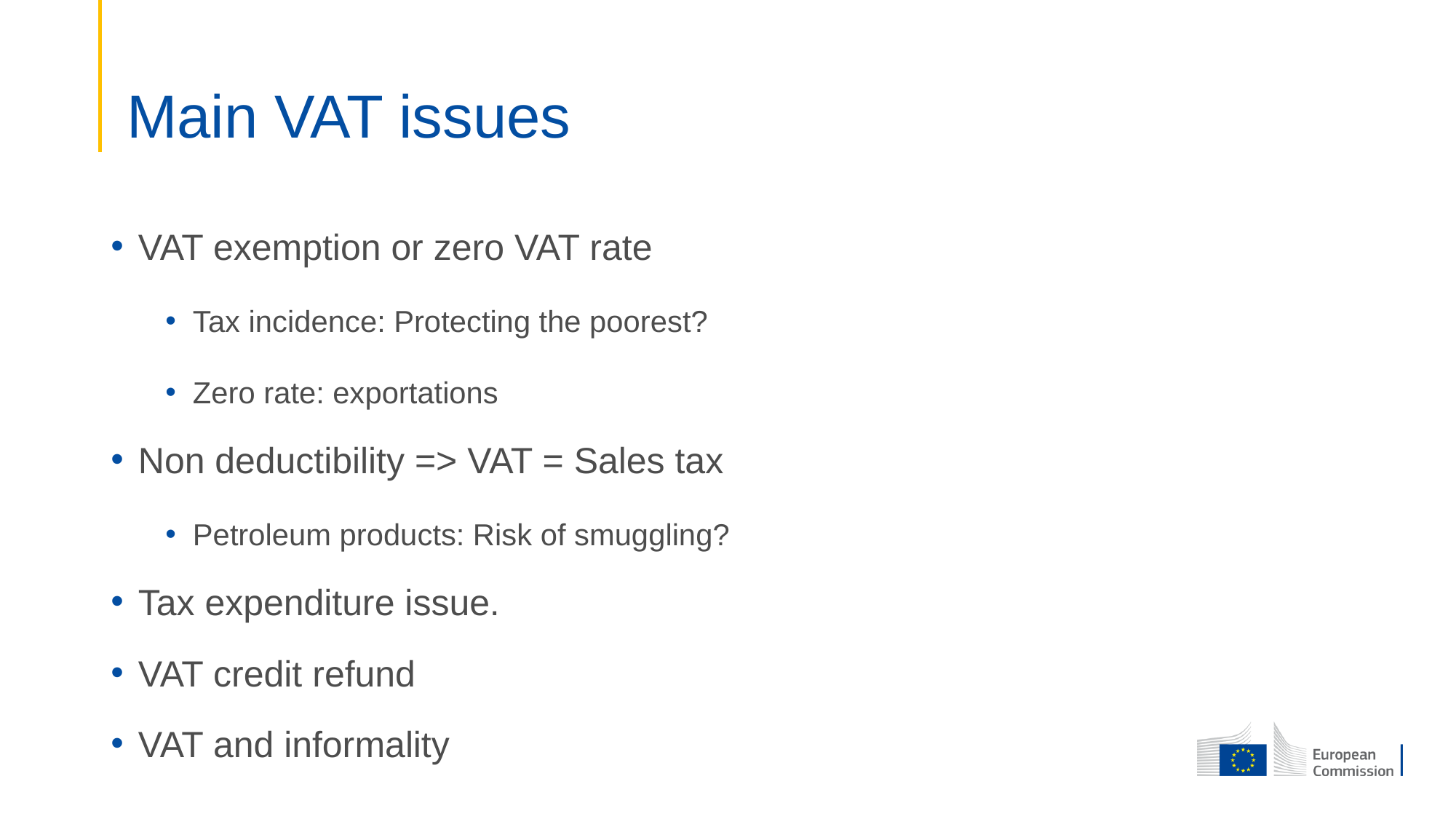

# Main VAT issues
VAT exemption or zero VAT rate
Tax incidence: Protecting the poorest?
Zero rate: exportations
Non deductibility => VAT = Sales tax
Petroleum products: Risk of smuggling?
Tax expenditure issue.
VAT credit refund
VAT and informality